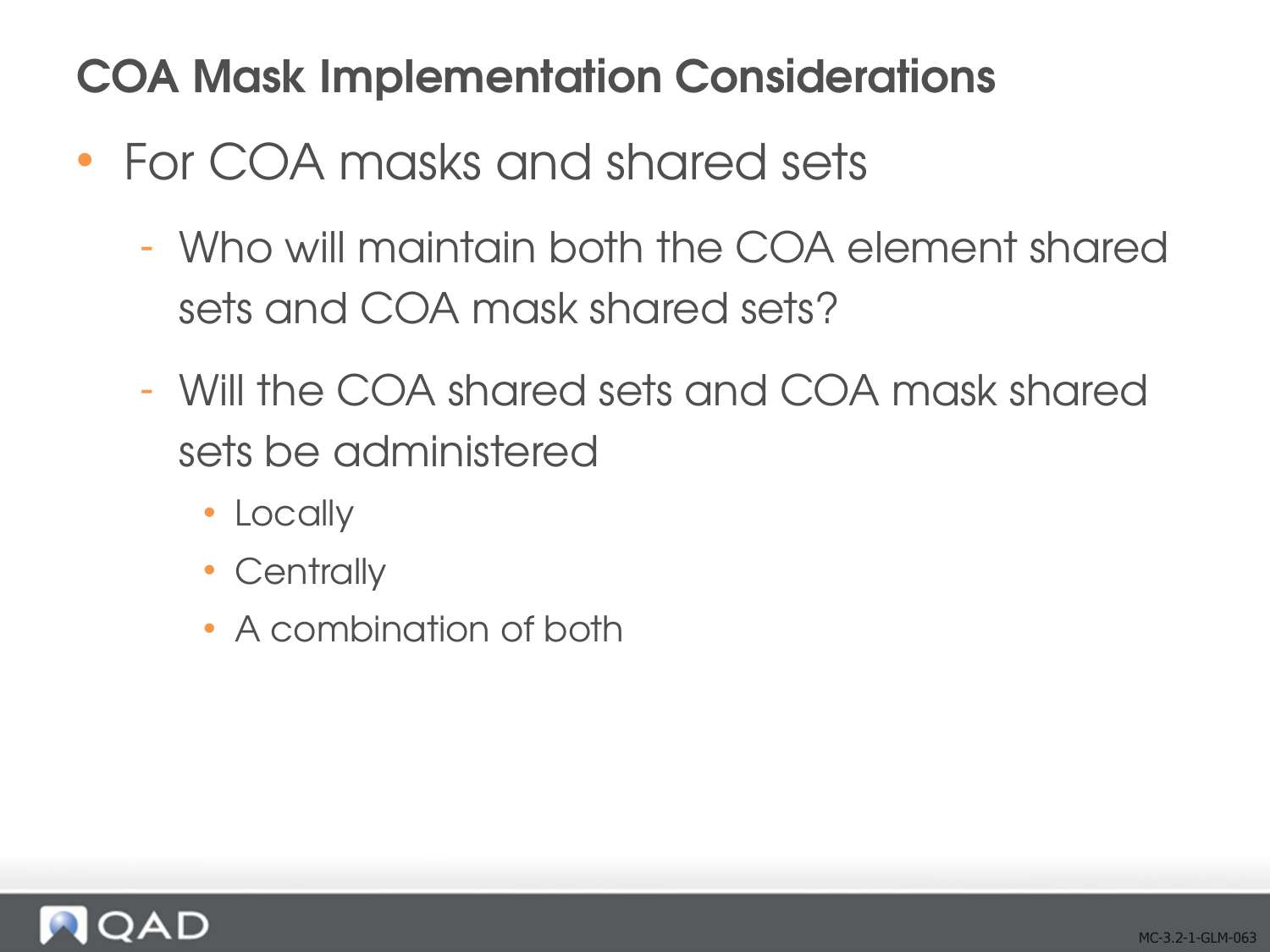

# COA Mask Implementation Considerations
For COA masks and shared sets
Who will maintain both the COA element shared sets and COA mask shared sets?
Will the COA shared sets and COA mask shared sets be administered
Locally
Centrally
A combination of both
MC-3.2-1-GLM-063